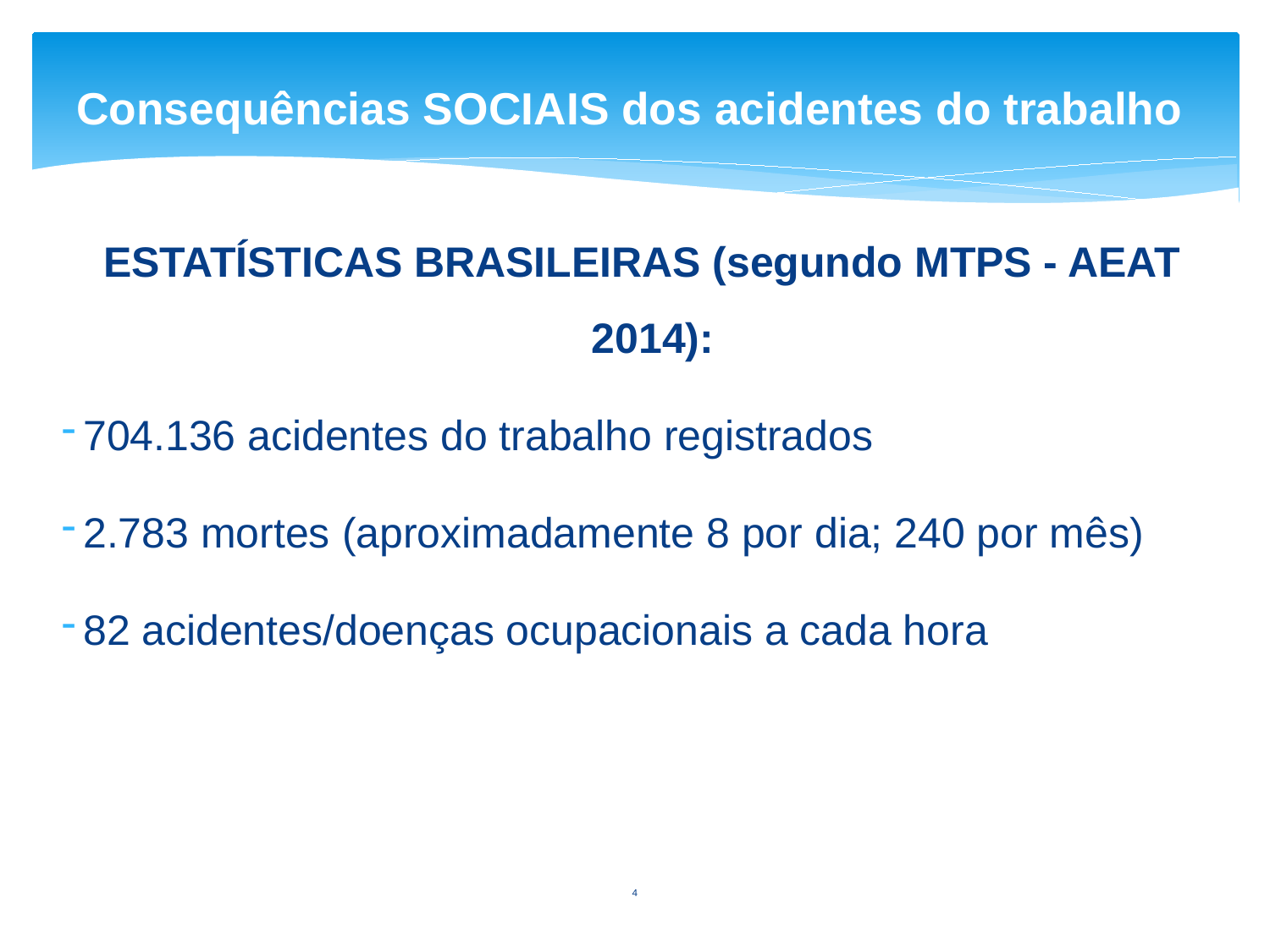

# Consequências SOCIAIS dos acidentes do trabalho
ESTATÍSTICAS BRASILEIRAS (segundo MTPS - AEAT 2014):
704.136 acidentes do trabalho registrados
2.783 mortes (aproximadamente 8 por dia; 240 por mês)
82 acidentes/doenças ocupacionais a cada hora
4